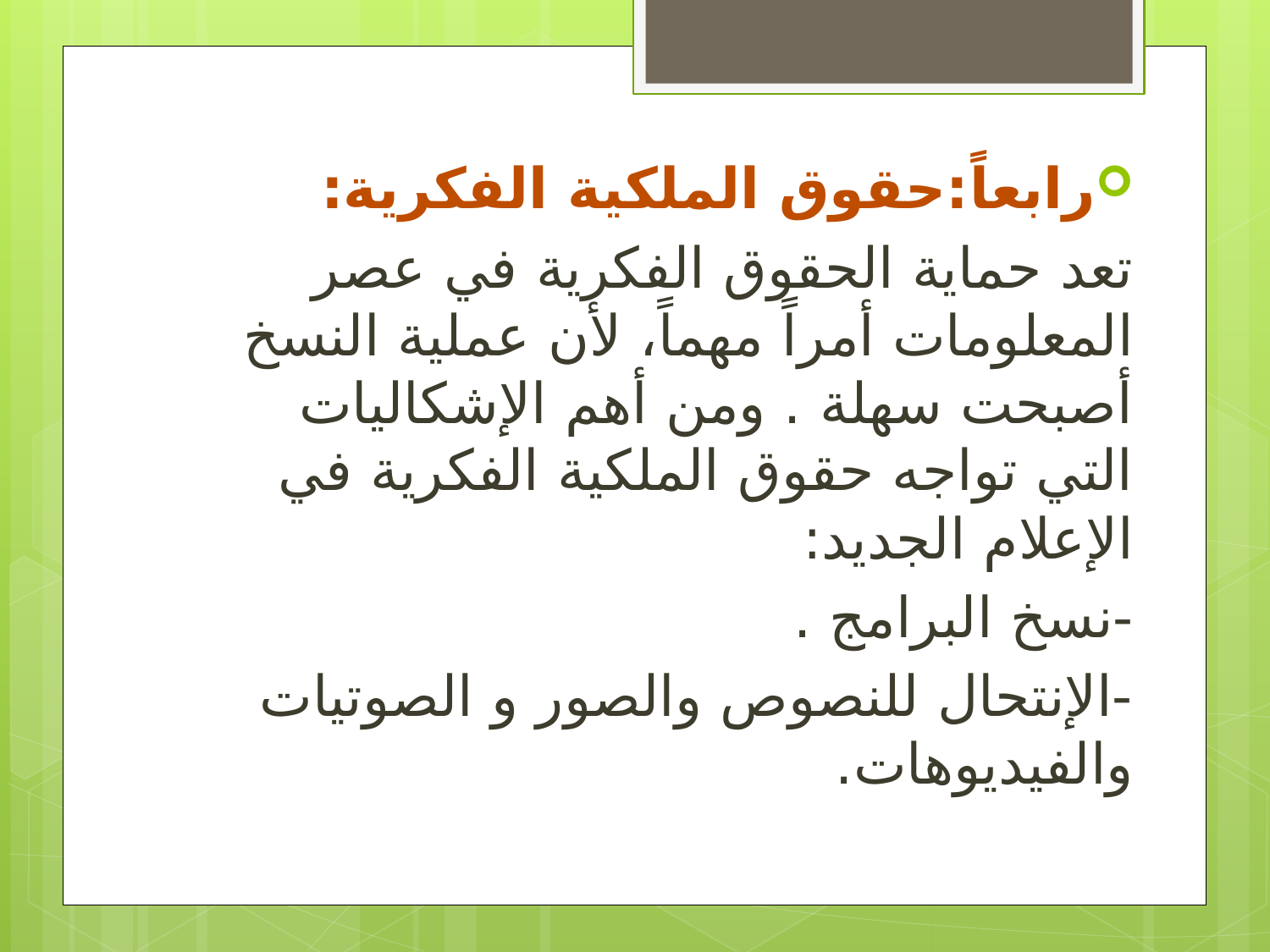

رابعاً:حقوق الملكية الفكرية:
تعد حماية الحقوق الفكرية في عصر المعلومات أمراً مهماً، لأن عملية النسخ أصبحت سهلة . ومن أهم الإشكاليات التي تواجه حقوق الملكية الفكرية في الإعلام الجديد:
-نسخ البرامج .
-الإنتحال للنصوص والصور و الصوتيات والفيديوهات.